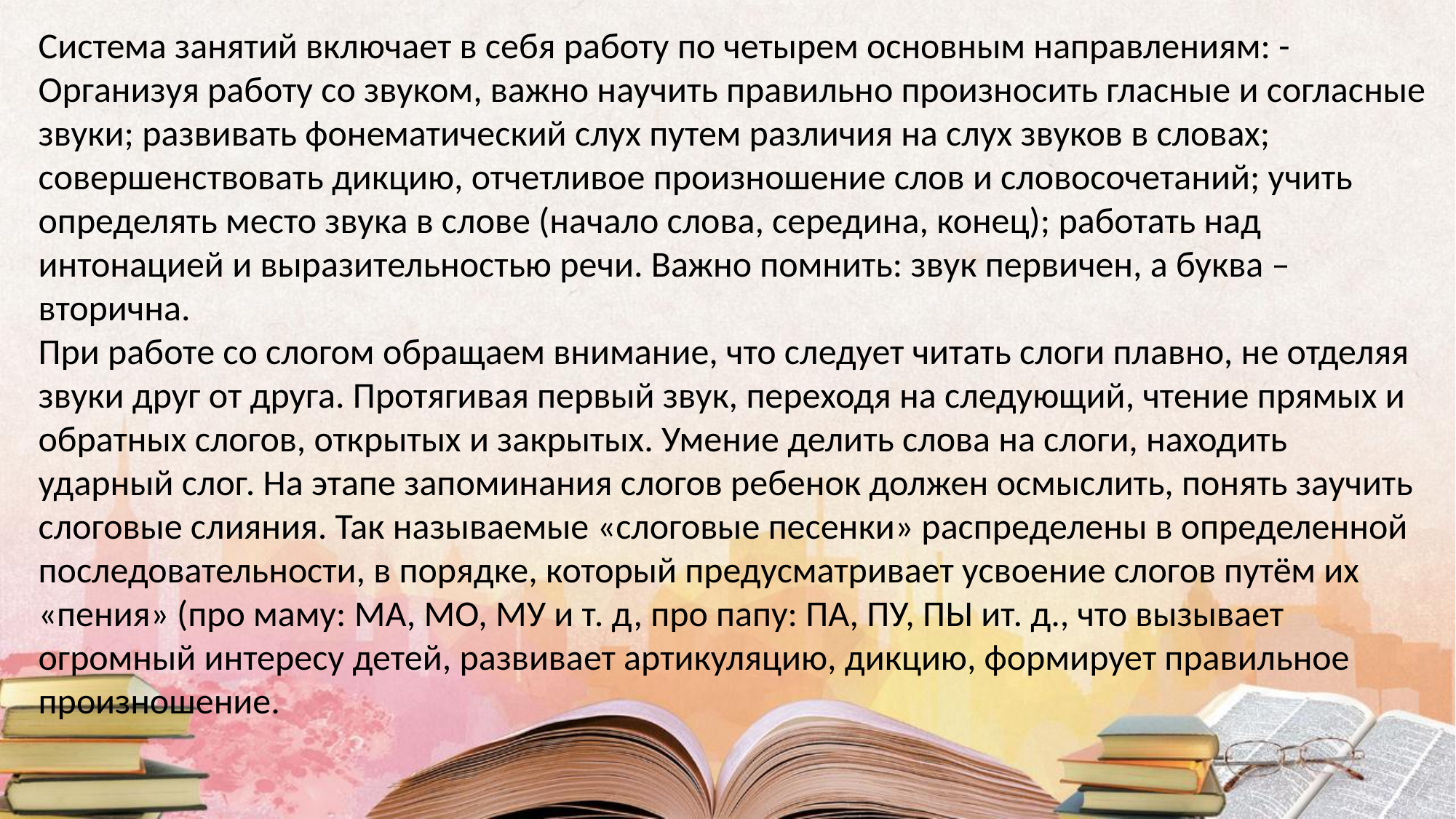

Система занятий включает в себя работу по четырем основным направлениям: - Организуя работу со звуком, важно научить правильно произносить гласные и согласные звуки; развивать фонематический слух путем различия на слух звуков в словах; совершенствовать дикцию, отчетливое произношение слов и словосочетаний; учить определять место звука в слове (начало слова, середина, конец); работать над интонацией и выразительностью речи. Важно помнить: звук первичен, а буква – вторична.
При работе со слогом обращаем внимание, что следует читать слоги плавно, не отделяя звуки друг от друга. Протягивая первый звук, переходя на следующий, чтение прямых и обратных слогов, открытых и закрытых. Умение делить слова на слоги, находить ударный слог. На этапе запоминания слогов ребенок должен осмыслить, понять заучить слоговые слияния. Так называемые «слоговые песенки» распределены в определенной последовательности, в порядке, который предусматривает усвоение слогов путём их «пения» (про маму: МА, МО, МУ и т. д, про папу: ПА, ПУ, ПЫ ит. д., что вызывает огромный интересу детей, развивает артикуляцию, дикцию, формирует правильное произношение.